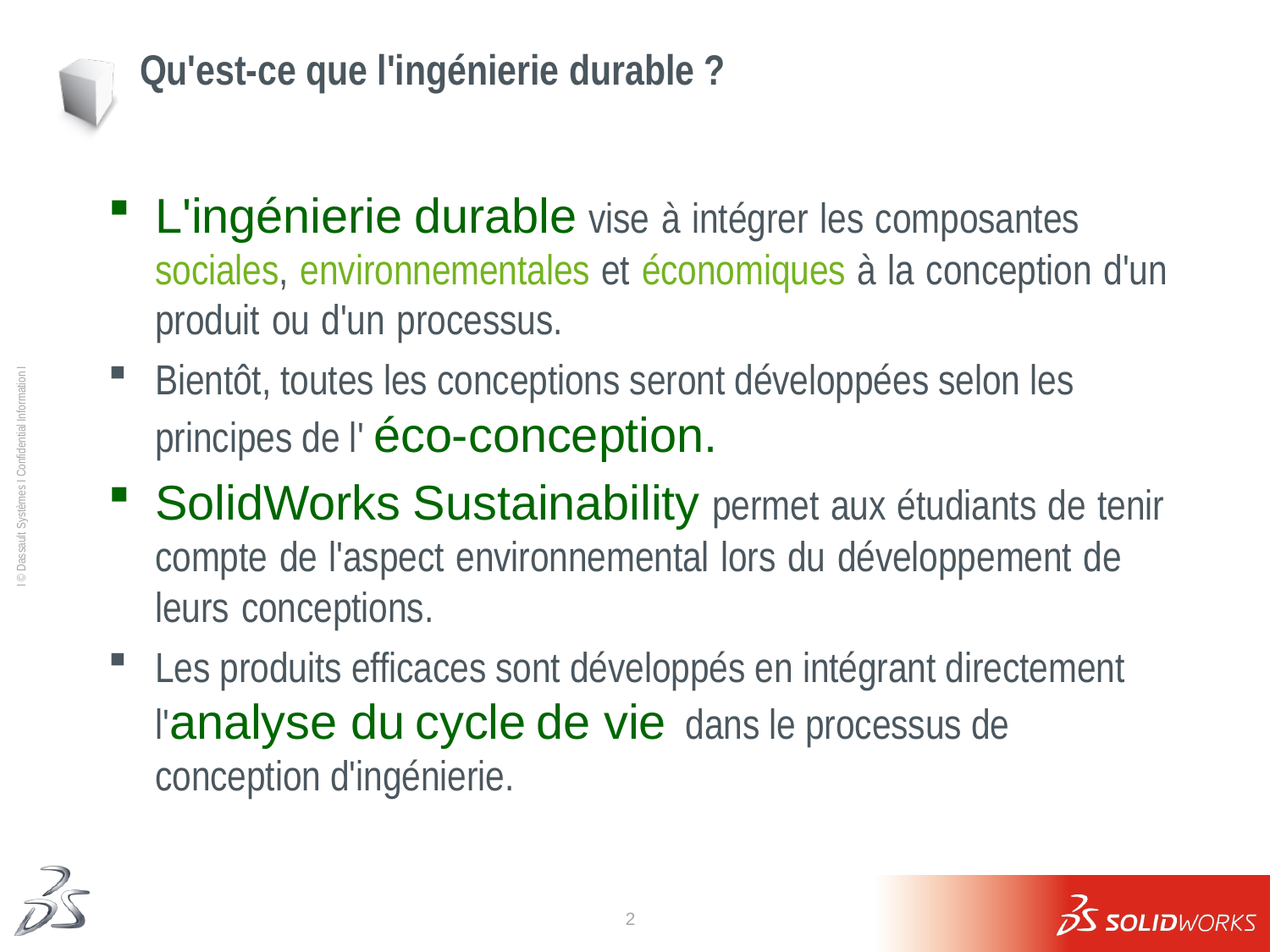

# Qu'est-ce que l'ingénierie durable ?
L'ingénierie durable vise à intégrer les composantes sociales, environnementales et économiques à la conception d'un produit ou d'un processus.
Bientôt, toutes les conceptions seront développées selon les principes de l' éco-conception.
SolidWorks Sustainability permet aux étudiants de tenir compte de l'aspect environnemental lors du développement de leurs conceptions.
Les produits efficaces sont développés en intégrant directement l'analyse du cycle de vie  dans le processus de conception d'ingénierie.